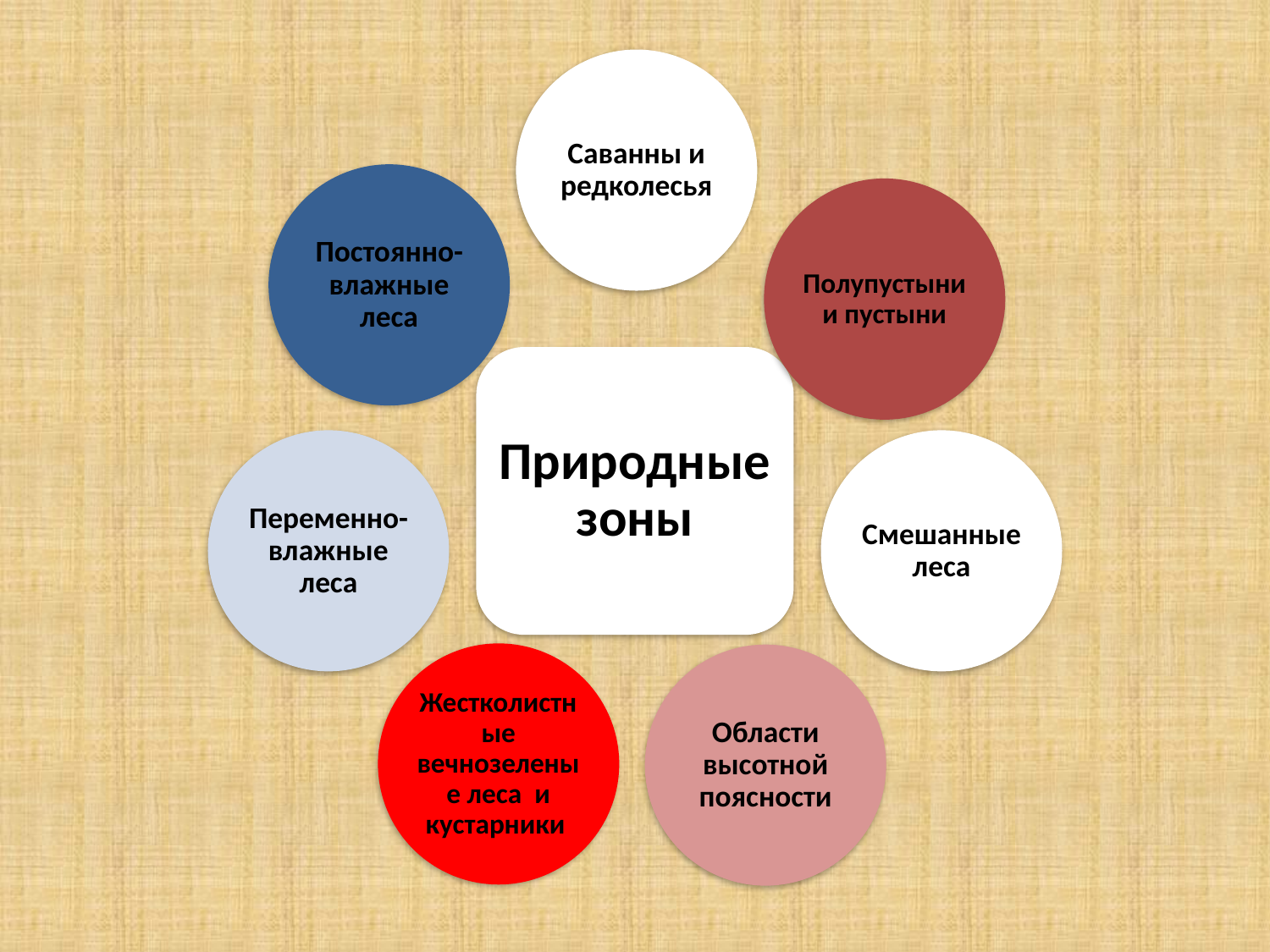

Природные зоны
Саванны и редколесья
Полупустыни и пустыни
Смешанные леса
Области высотной поясности
Жестколистные вечнозеленые леса  и кустарники
Переменно-влажные леса
Постоянно-влажные леса